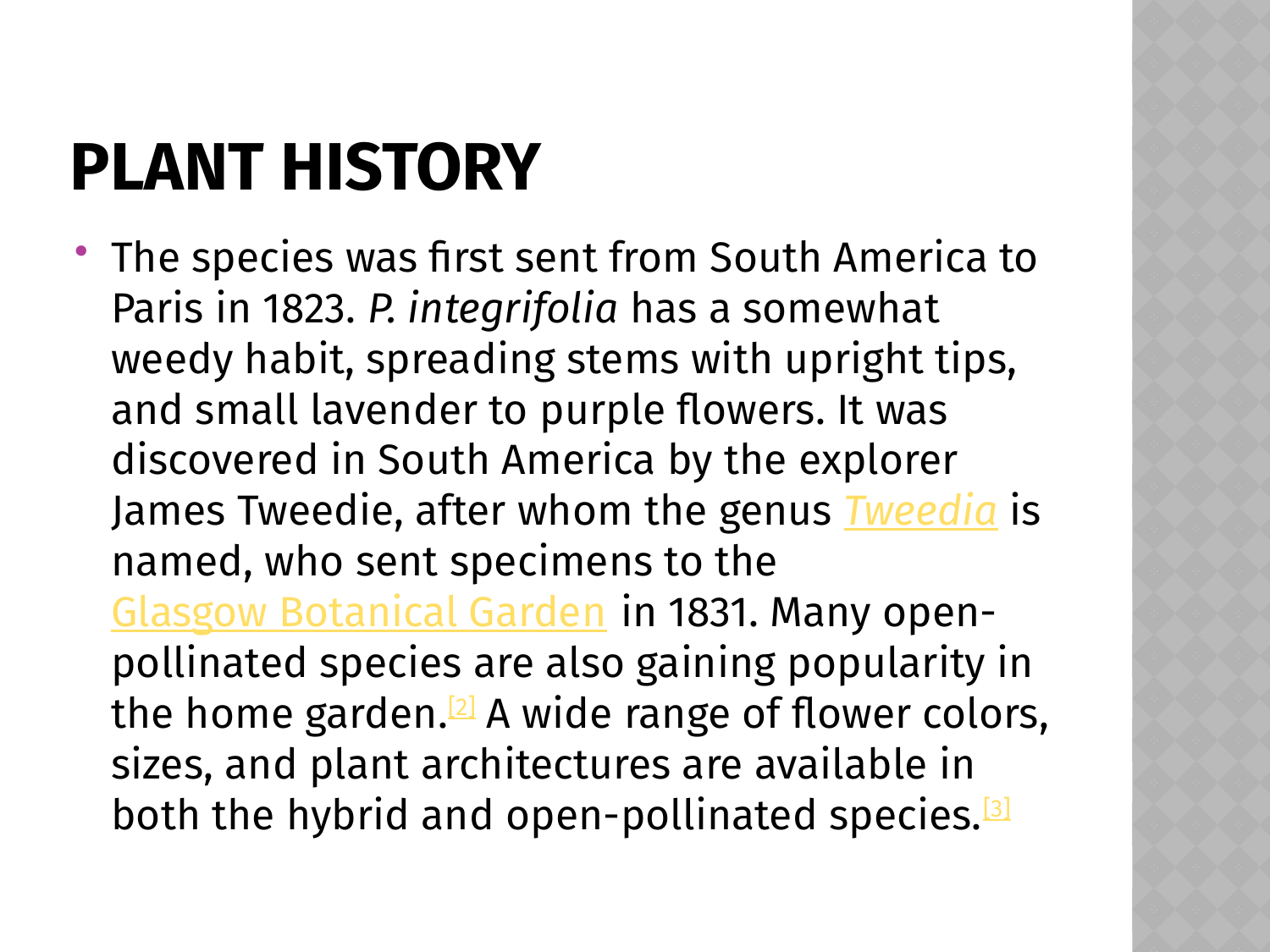

# Plant History
The species was first sent from South America to Paris in 1823. P. integrifolia has a somewhat weedy habit, spreading stems with upright tips, and small lavender to purple flowers. It was discovered in South America by the explorer James Tweedie, after whom the genus Tweedia is named, who sent specimens to the Glasgow Botanical Garden in 1831. Many open-pollinated species are also gaining popularity in the home garden.[2] A wide range of flower colors, sizes, and plant architectures are available in both the hybrid and open-pollinated species.[3]